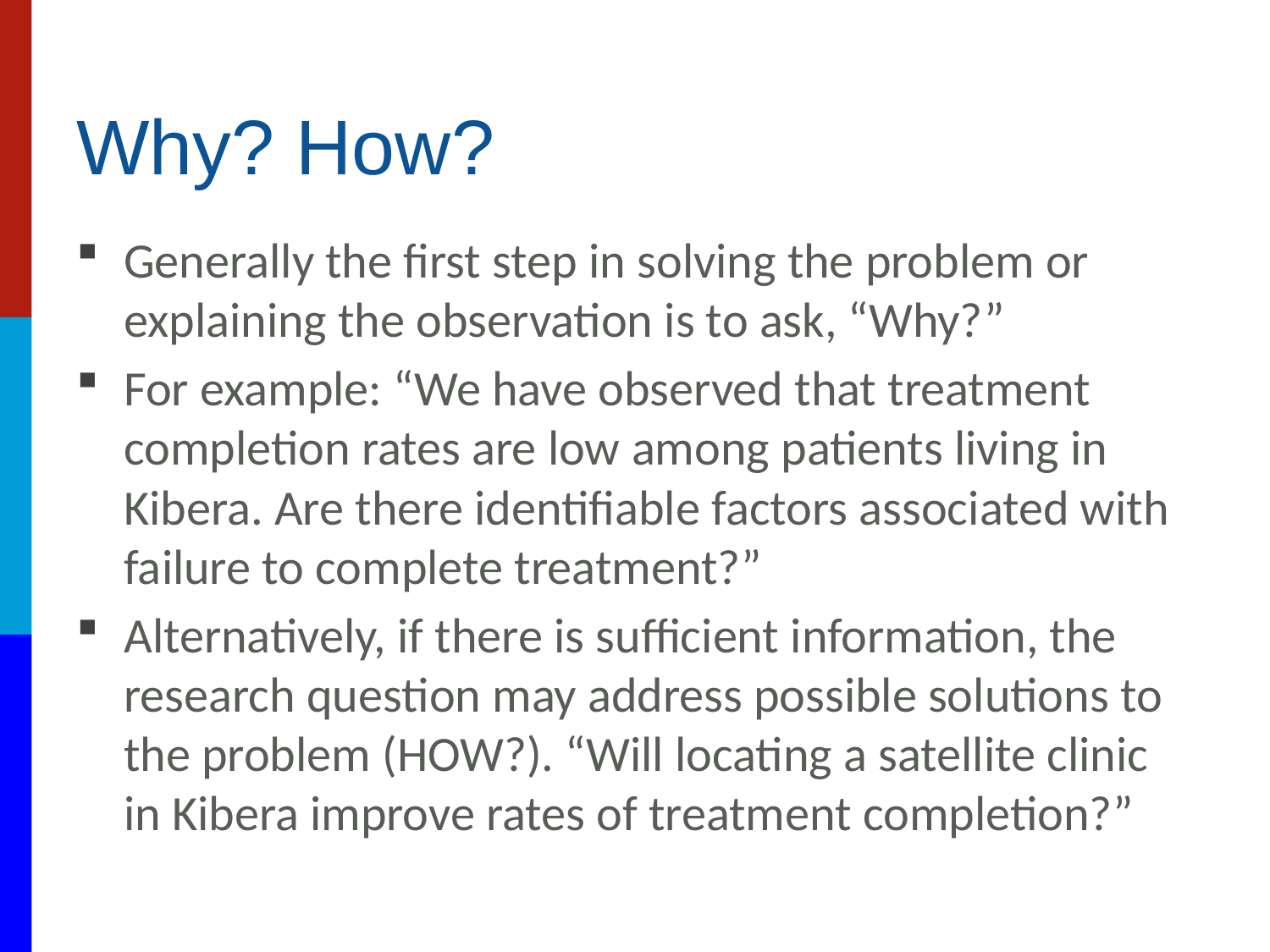

# Why? How?
Generally the first step in solving the problem or explaining the observation is to ask, “Why?”
For example: “We have observed that treatment completion rates are low among patients living in Kibera. Are there identifiable factors associated with failure to complete treatment?”
Alternatively, if there is sufficient information, the research question may address possible solutions to the problem (HOW?). “Will locating a satellite clinic in Kibera improve rates of treatment completion?”